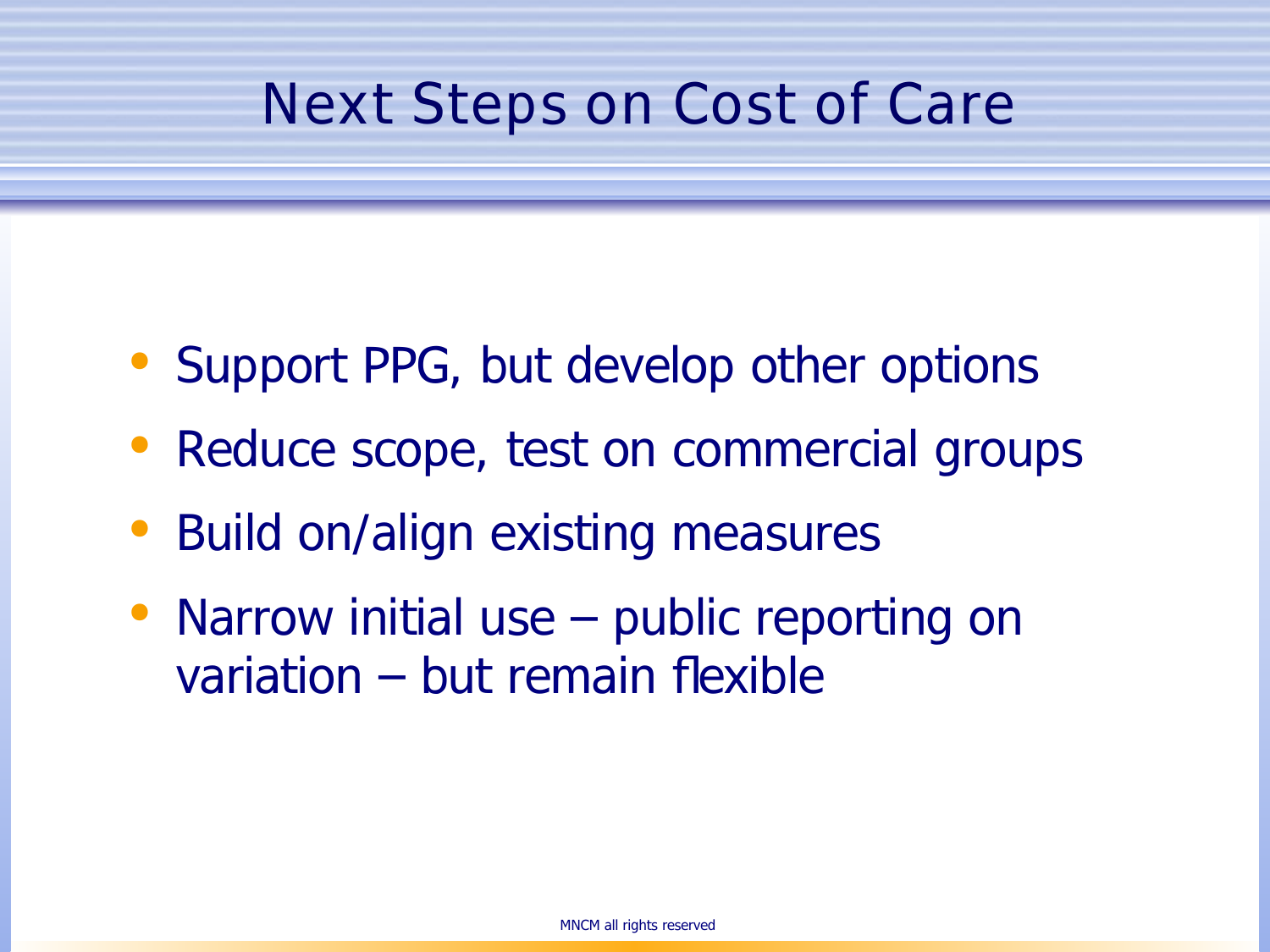

# Next Steps on Cost of Care

Support PPG, but develop other options
Reduce scope, test on commercial groups
Build on/align existing measures
Narrow initial use – public reporting on variation – but remain flexible
MNCM all rights reserved